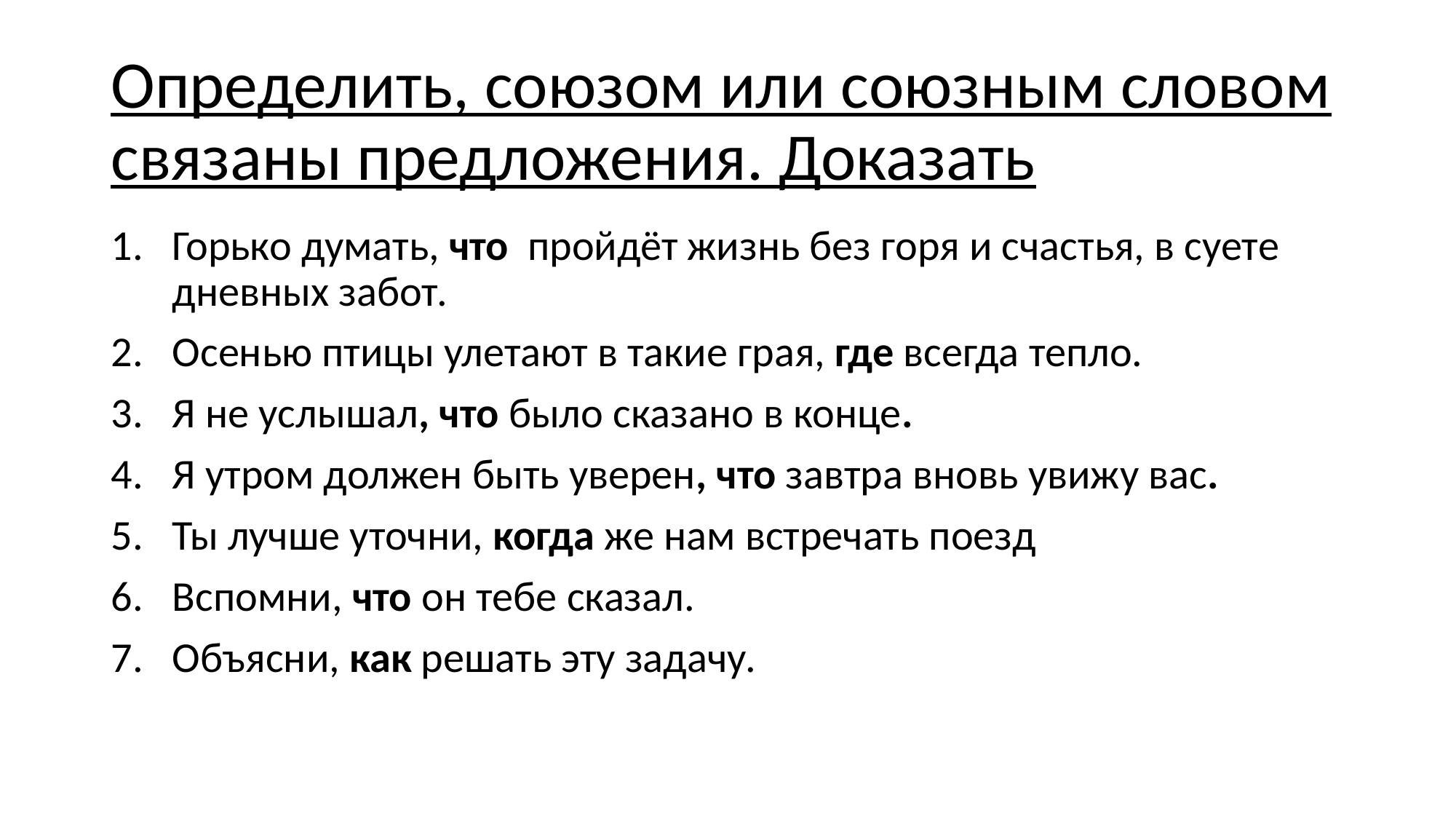

# Определить, союзом или союзным словом связаны предложения. Доказать
Горько думать, что  пройдёт жизнь без горя и счастья, в суете дневных забот.
Осенью птицы улетают в такие грая, где всегда тепло.
Я не услышал, что было сказано в конце.
Я утром должен быть уверен, что завтра вновь увижу вас.
Ты лучше уточни, когда же нам встречать поезд
Вспомни, что он тебе сказал.
Объясни, как решать эту задачу.